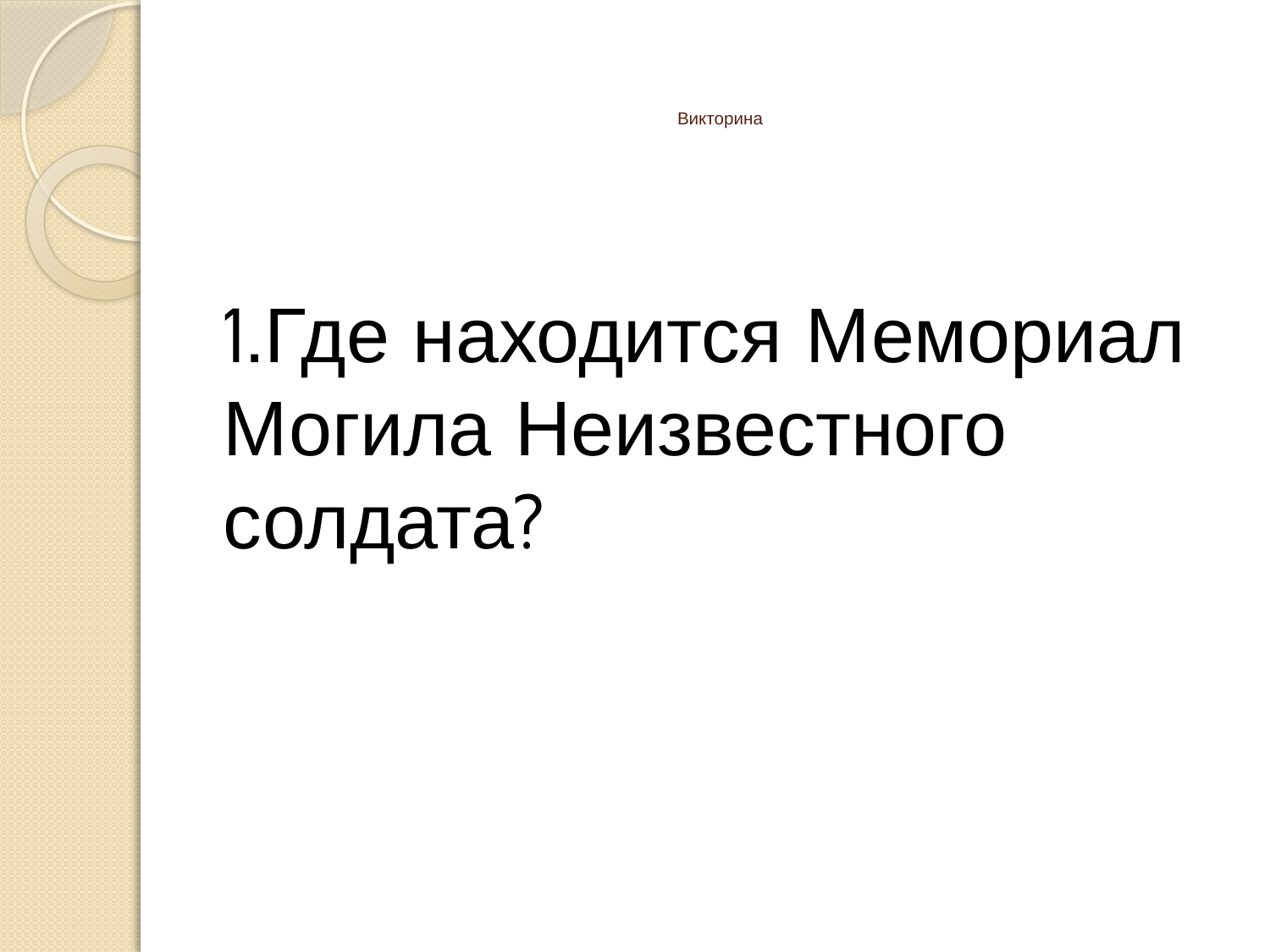

# Викторина

1.Где находится Мемориал Могила Неизвестного солдата?